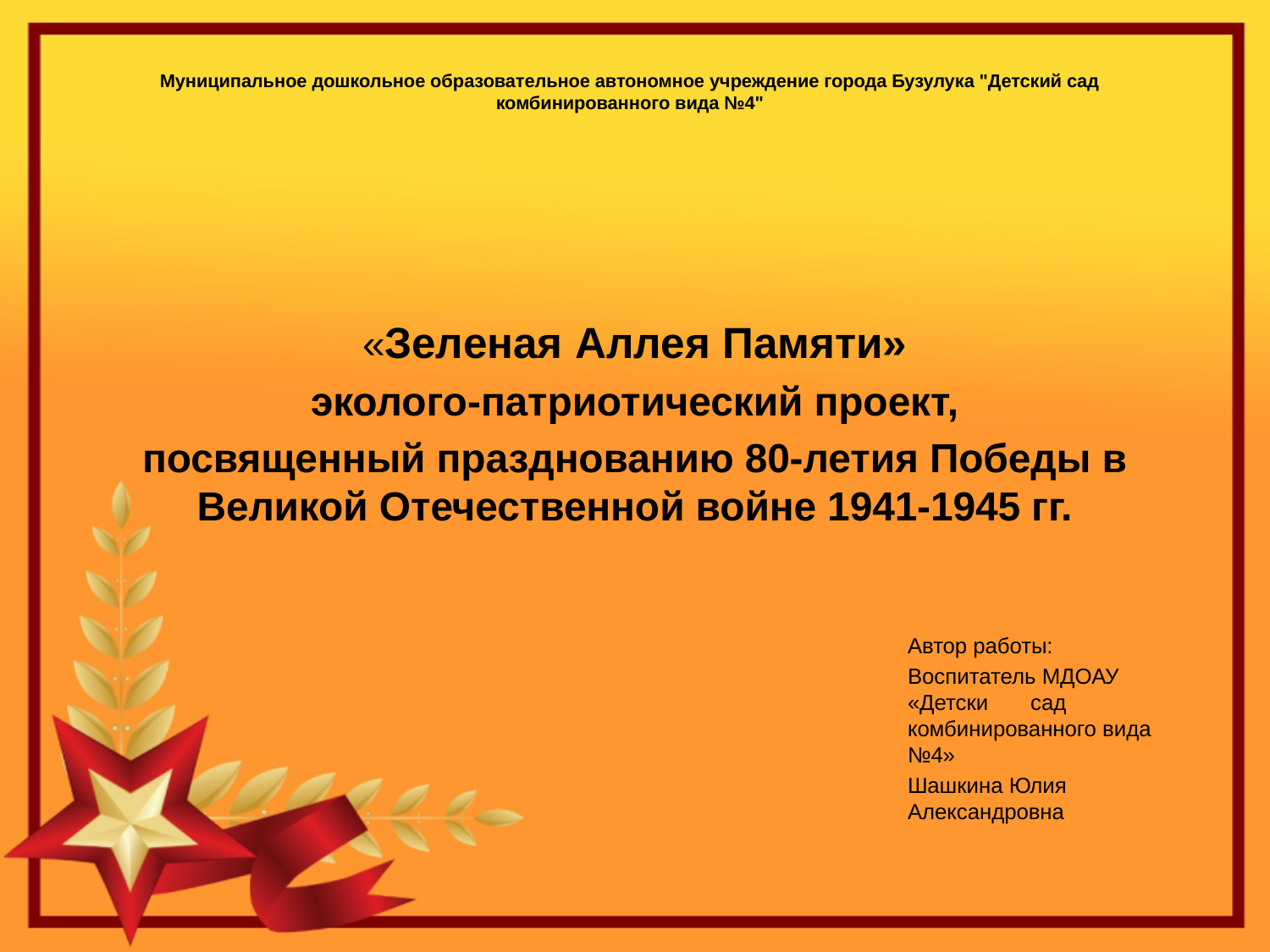

# Муниципальное дошкольное образовательное автономное учреждение города Бузулука "Детский сад комбинированного вида №4"
«Зеленая Аллея Памяти»
эколого-патриотический проект,
посвященный празднованию 80-летия Победы в Великой Отечественной войне 1941-1945 гг.

Автор работы:
Воспитатель МДОАУ «Детски	 сад комбинированного вида №4»
Шашкина Юлия Александровна